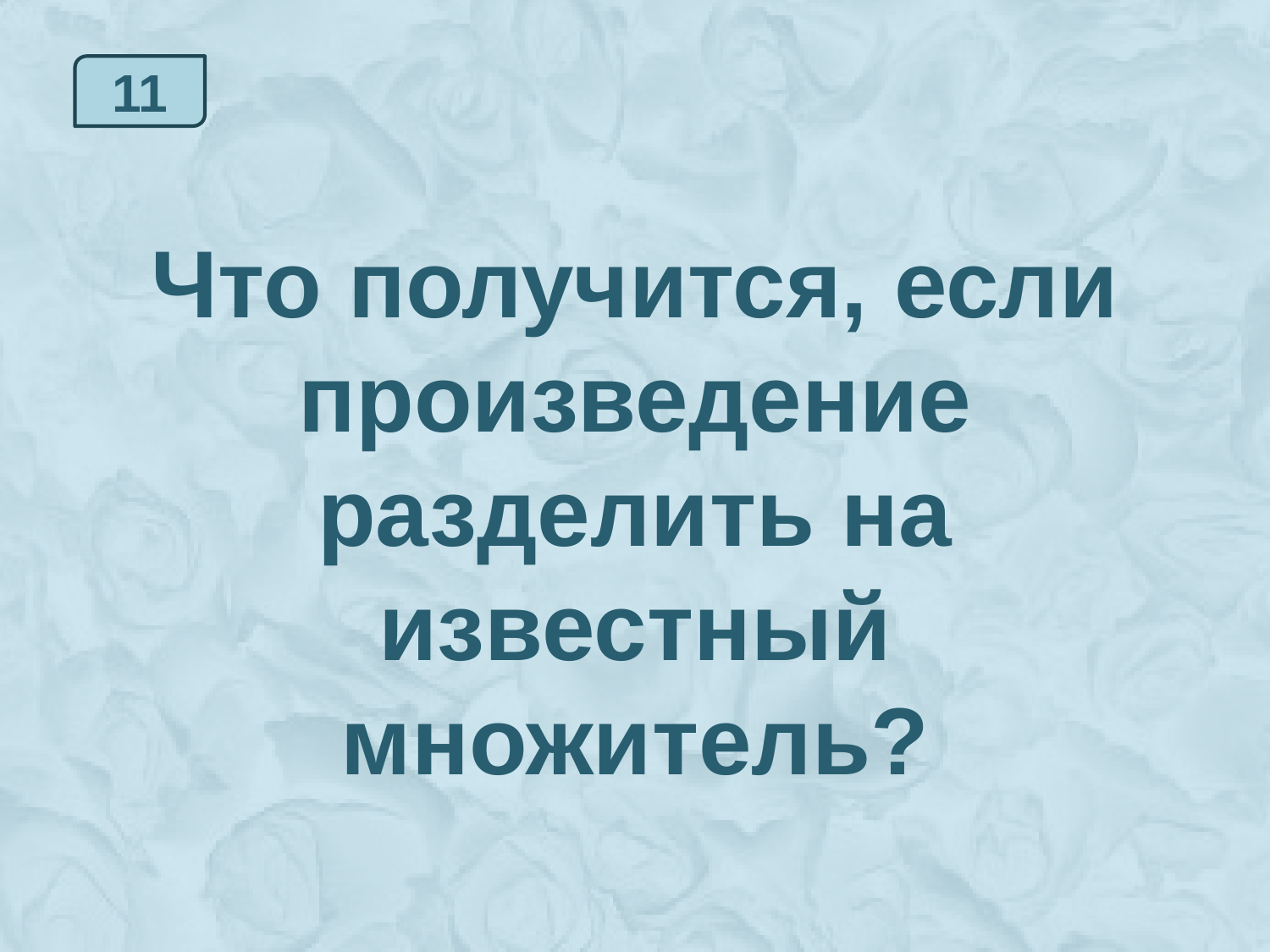

11
Что получится, если произведение разделить на известный множитель?